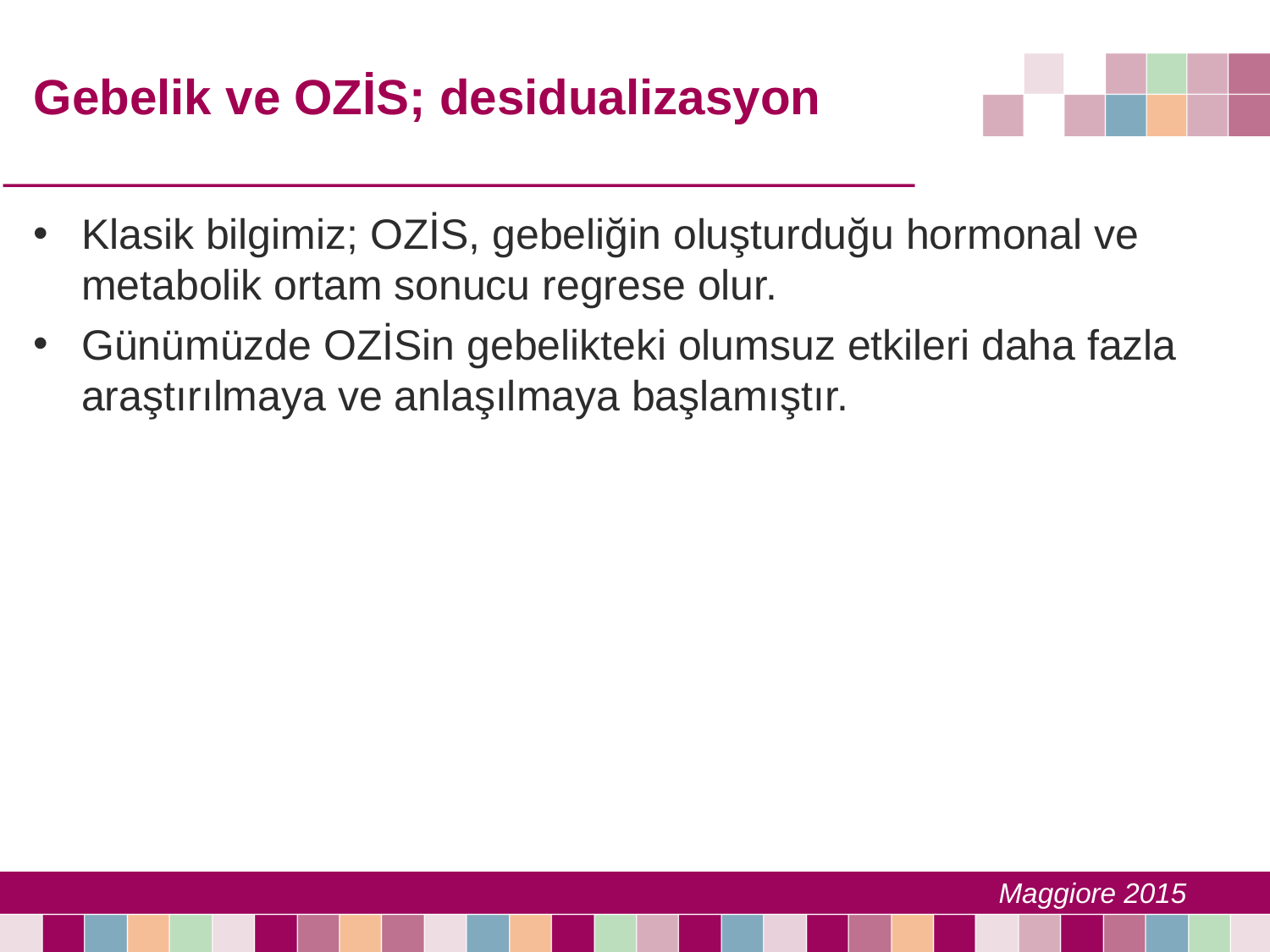

# Gebelik ve OZİS; desidualizasyon
Klasik bilgimiz; OZİS, gebeliğin oluşturduğu hormonal ve metabolik ortam sonucu regrese olur.
Günümüzde OZİSin gebelikteki olumsuz etkileri daha fazla araştırılmaya ve anlaşılmaya başlamıştır.
Maggiore 2015